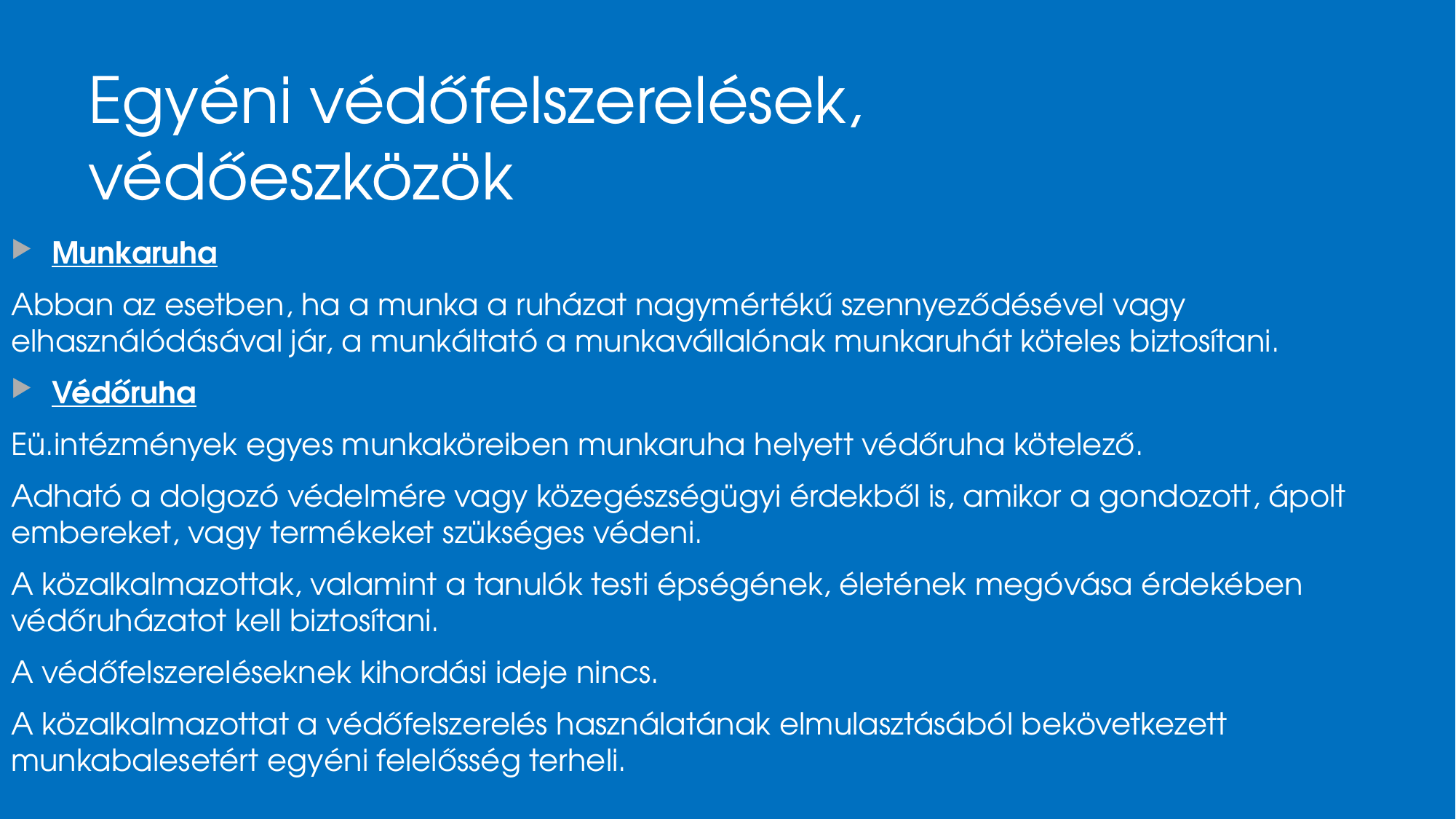

# Egyéni védőfelszerelések, védőeszközök
Munkaruha
Abban az esetben, ha a munka a ruházat nagymértékű szennyeződésével vagy elhasználódásával jár, a munkáltató a munkavállalónak munkaruhát köteles biztosítani.
Védőruha
Eü.intézmények egyes munkaköreiben munkaruha helyett védőruha kötelező.
Adható a dolgozó védelmére vagy közegészségügyi érdekből is, amikor a gondozott, ápolt embereket, vagy termékeket szükséges védeni.
A közalkalmazottak, valamint a tanulók testi épségének, életének megóvása érdekében védőruházatot kell biztosítani.
A védőfelszereléseknek kihordási ideje nincs.
A közalkalmazottat a védőfelszerelés használatának elmulasztásából bekövetkezett munkabalesetért egyéni felelősség terheli.